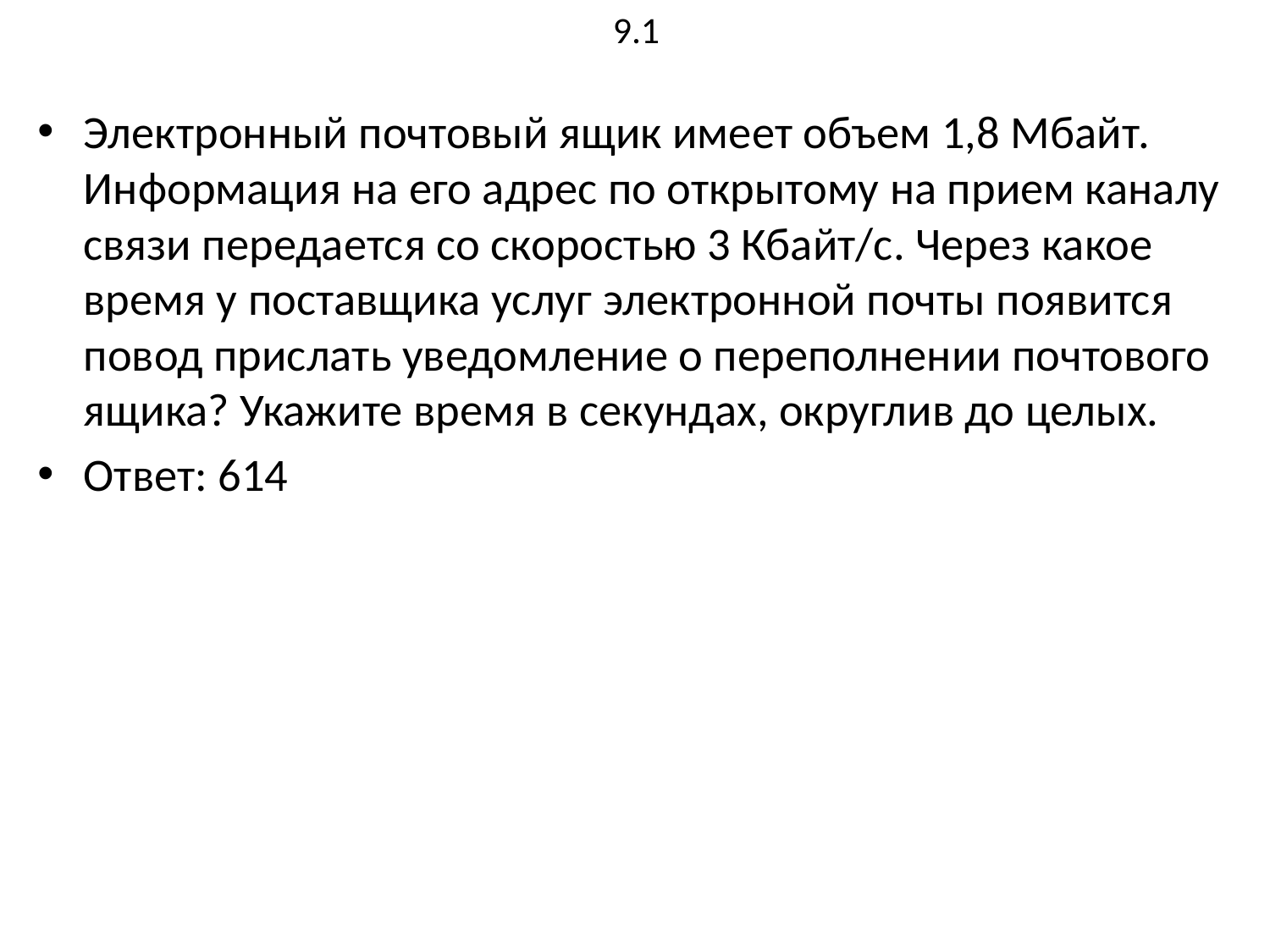

# 9.1
Электронный почтовый ящик имеет объем 1,8 Мбайт. Информация на его адрес по открытому на прием каналу связи передается со скоростью 3 Кбайт/с. Через какое время у поставщика услуг электронной почты появится повод прислать уведомление о переполнении почтового ящика? Укажите время в секундах, округлив до целых.
Ответ: 614